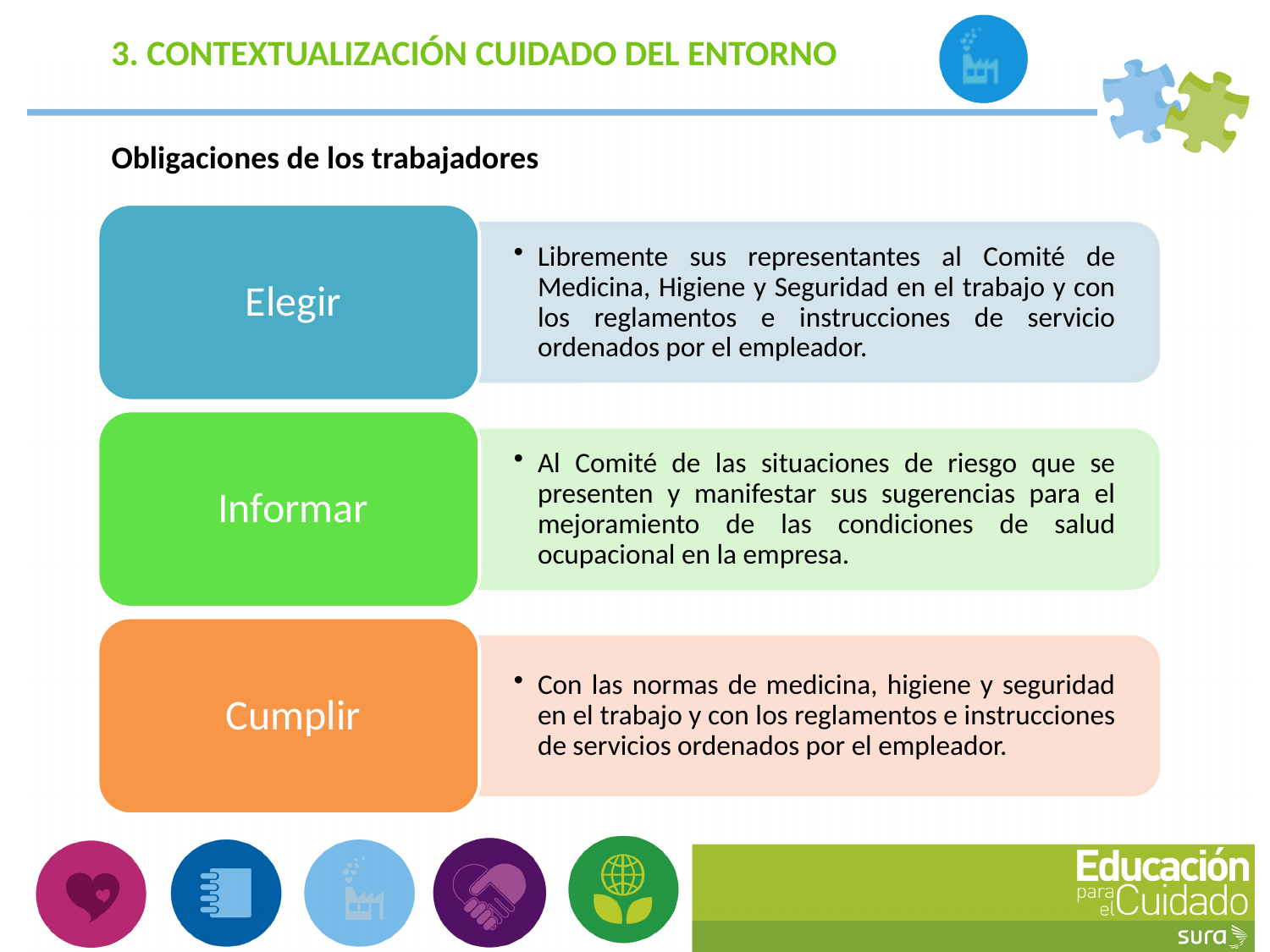

3. CONTEXTUALIZACIÓN CUIDADO DEL ENTORNO

Obligaciones de los trabajadores
Libremente sus representantes al Comité de Medicina, Higiene y Seguridad en el trabajo y con los reglamentos e instrucciones de servicio ordenados por el empleador.
Elegir
Al Comité de las situaciones de riesgo que se presenten y manifestar sus sugerencias para el mejoramiento de las condiciones de salud ocupacional en la empresa.
Informar
Con las normas de medicina, higiene y seguridad en el trabajo y con los reglamentos e instrucciones de servicios ordenados por el empleador.
Cumplir